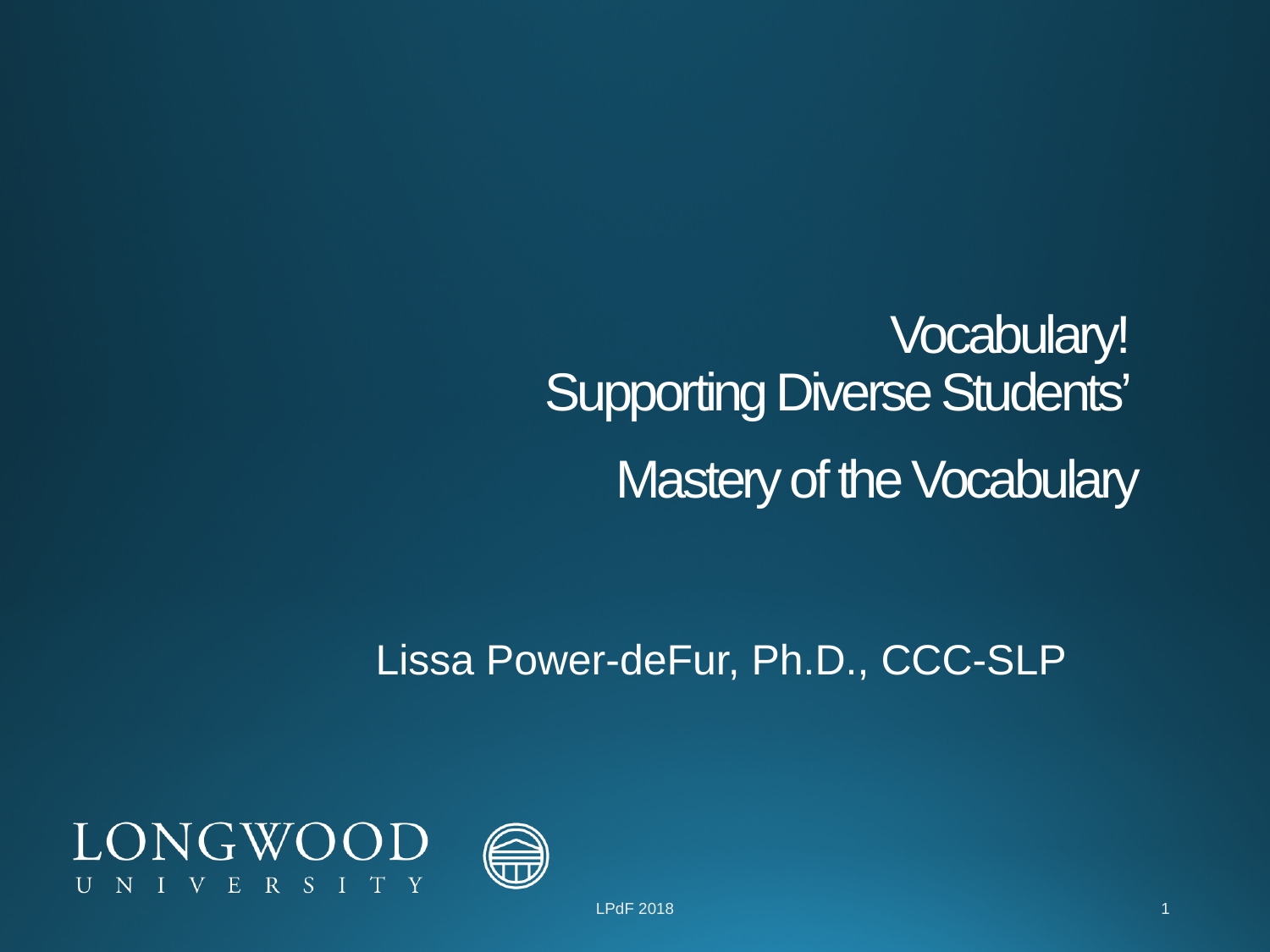

# Vocabulary! Supporting Diverse Students’ Mastery of the Vocabulary
Lissa Power-deFur, Ph.D., CCC-SLP
LPdF 2018
1